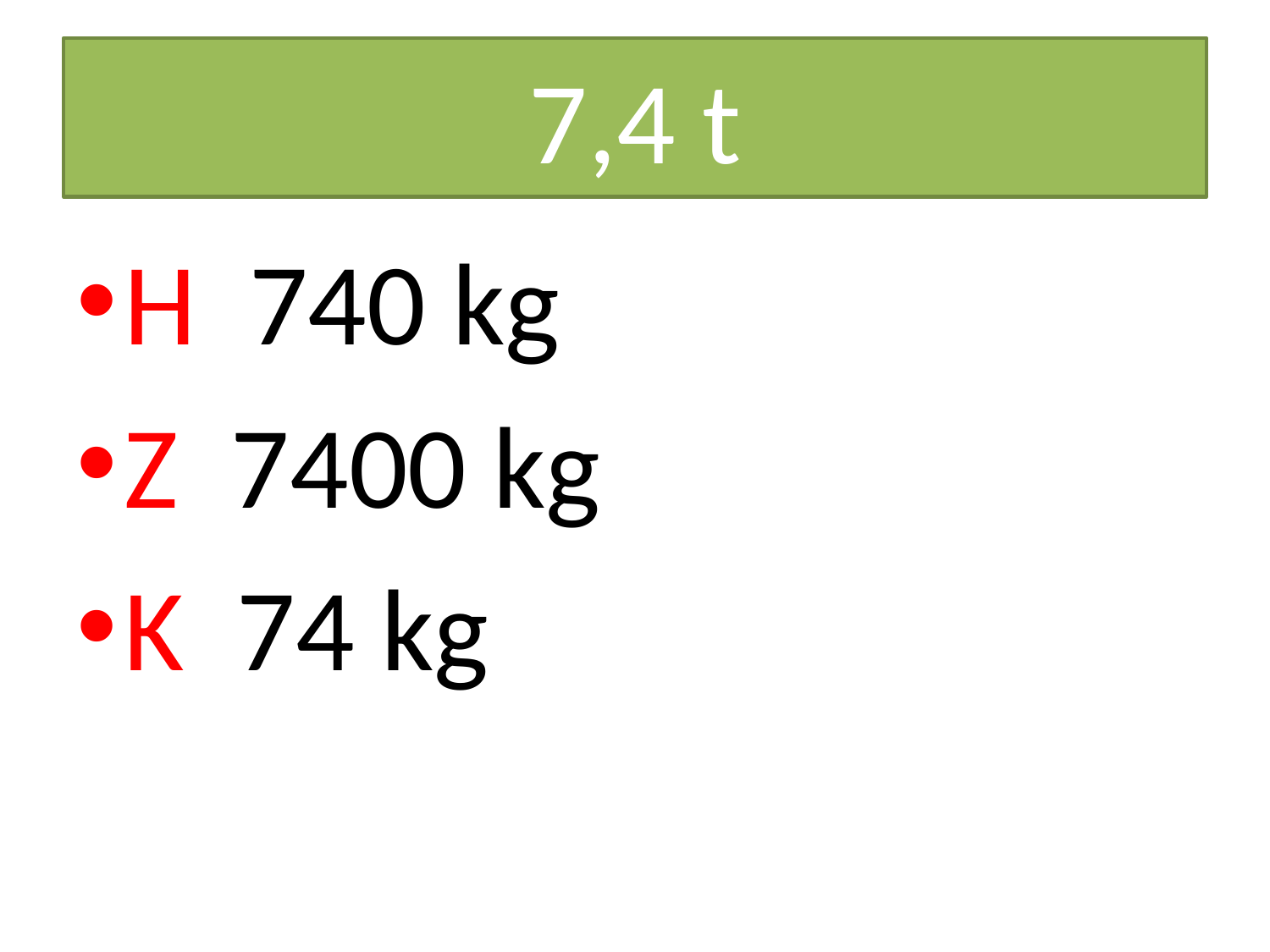

# 7,4 t
H  740 kg
Z  7400 kg
K  74 kg